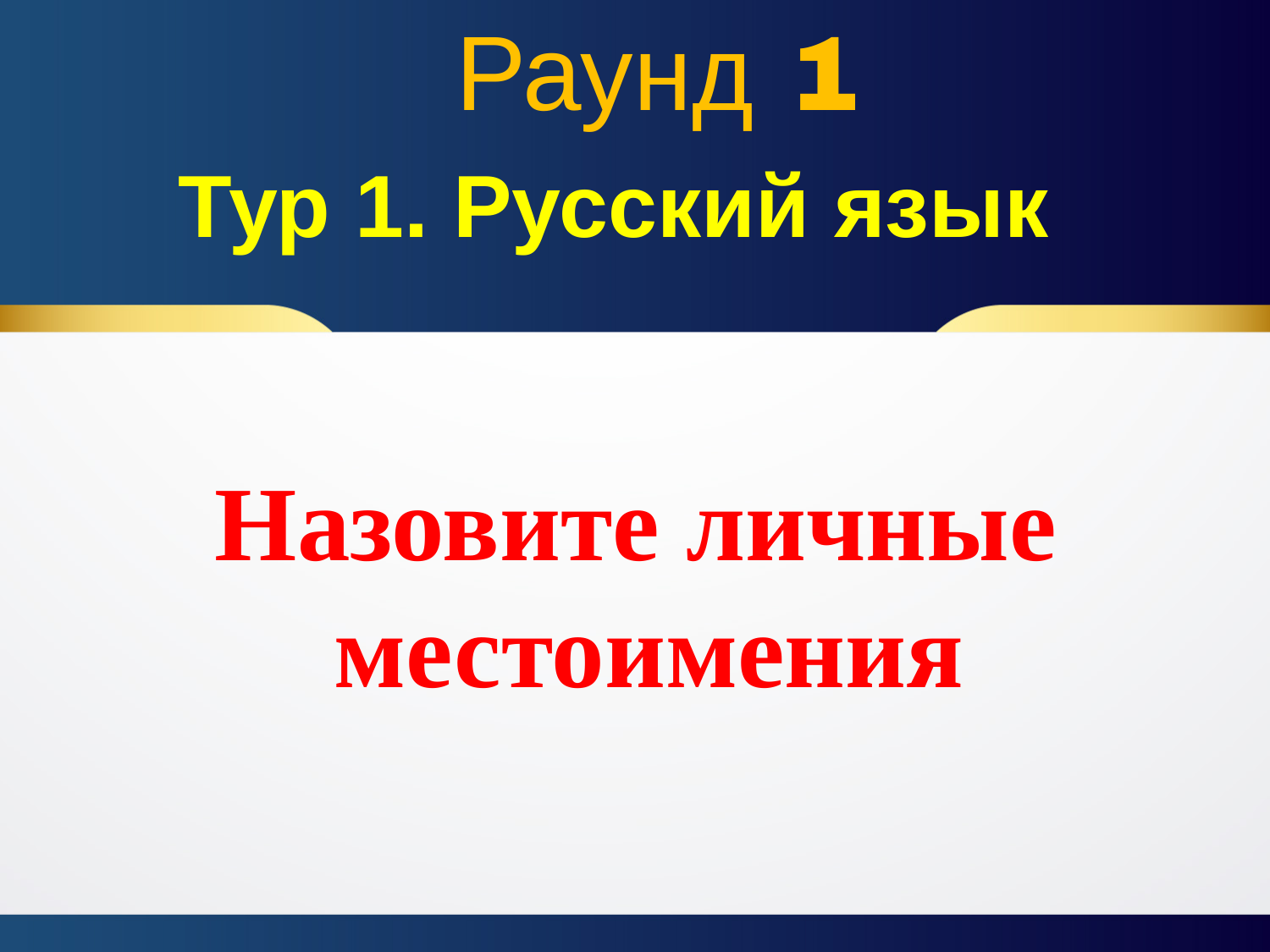

# Раунд 1
Тур 1. Русский язык
Назовите личные
местоимения